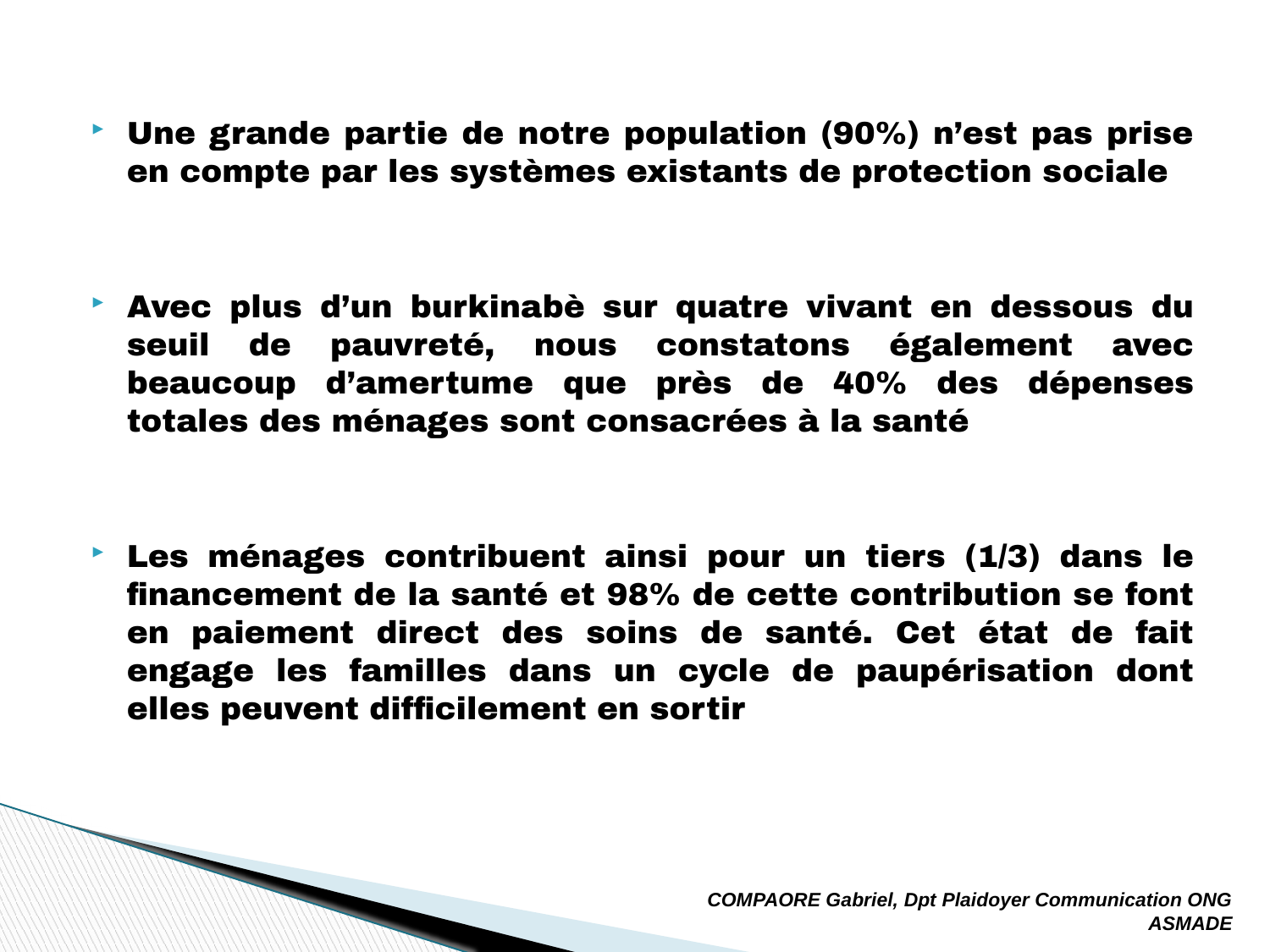

Une grande partie de notre population (90%) n’est pas prise en compte par les systèmes existants de protection sociale

Avec plus d’un burkinabè sur quatre vivant en dessous du seuil de pauvreté, nous constatons également avec beaucoup d’amertume que près de 40% des dépenses totales des ménages sont consacrées à la santé

Les ménages contribuent ainsi pour un tiers (1/3) dans le financement de la santé et 98% de cette contribution se font en paiement direct des soins de santé. Cet état de fait engage les familles dans un cycle de paupérisation dont elles peuvent difficilement en sortir

COMPAORE Gabriel, Dpt Plaidoyer Communication ONG ASMADE